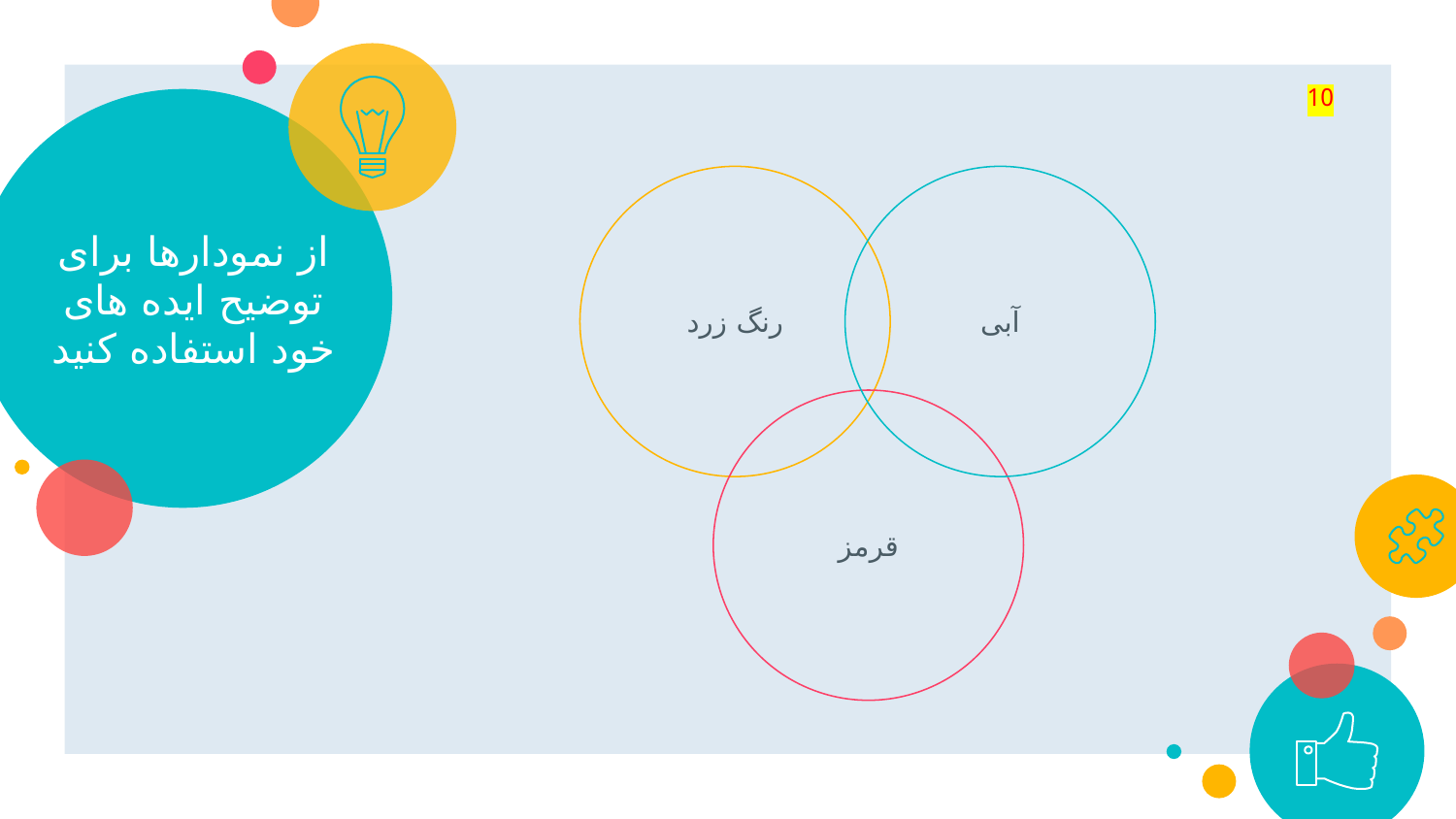

10
# از نمودارها برای توضیح ایده های خود استفاده کنید
رنگ زرد
آبی
قرمز